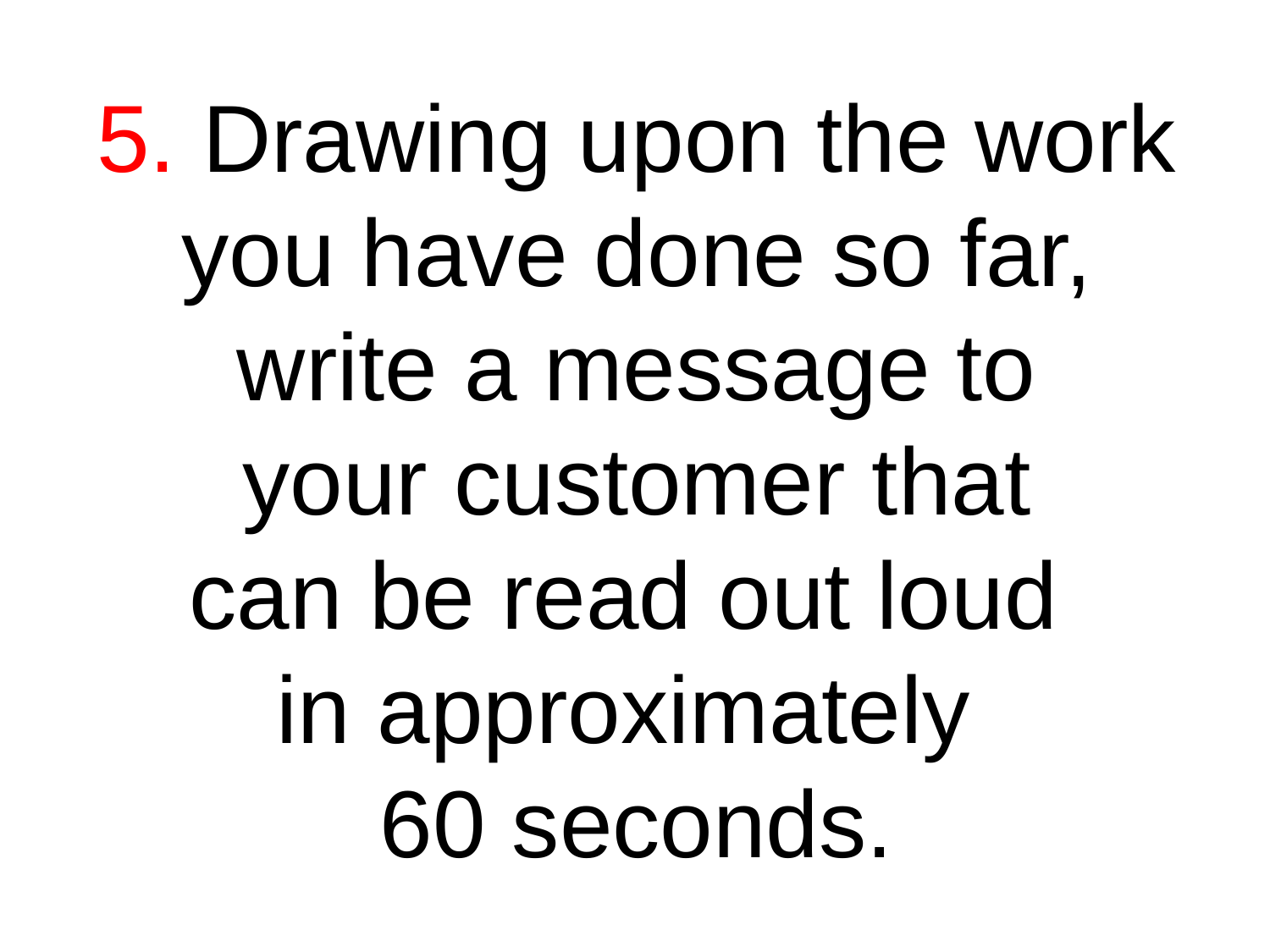

5. Drawing upon the work
you have done so far,
write a message to
your customer that
can be read out loud
in approximately
60 seconds.